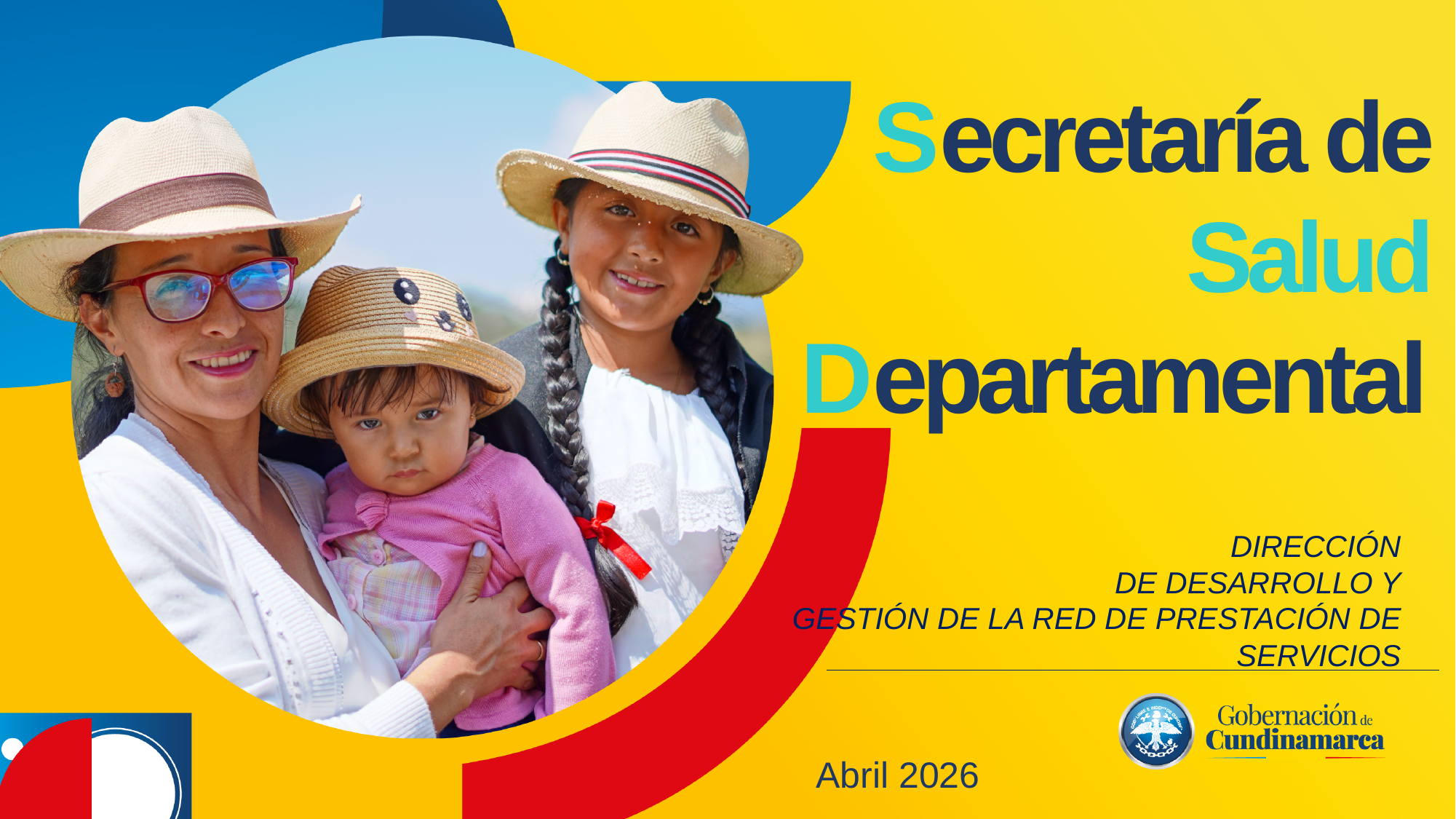

Secretaría de Salud Departamental
DIRECCIÓN
DE DESARROLLO Y
GESTIÓN DE LA RED DE PRESTACIÓN DE SERVICIOS
Abril 2026